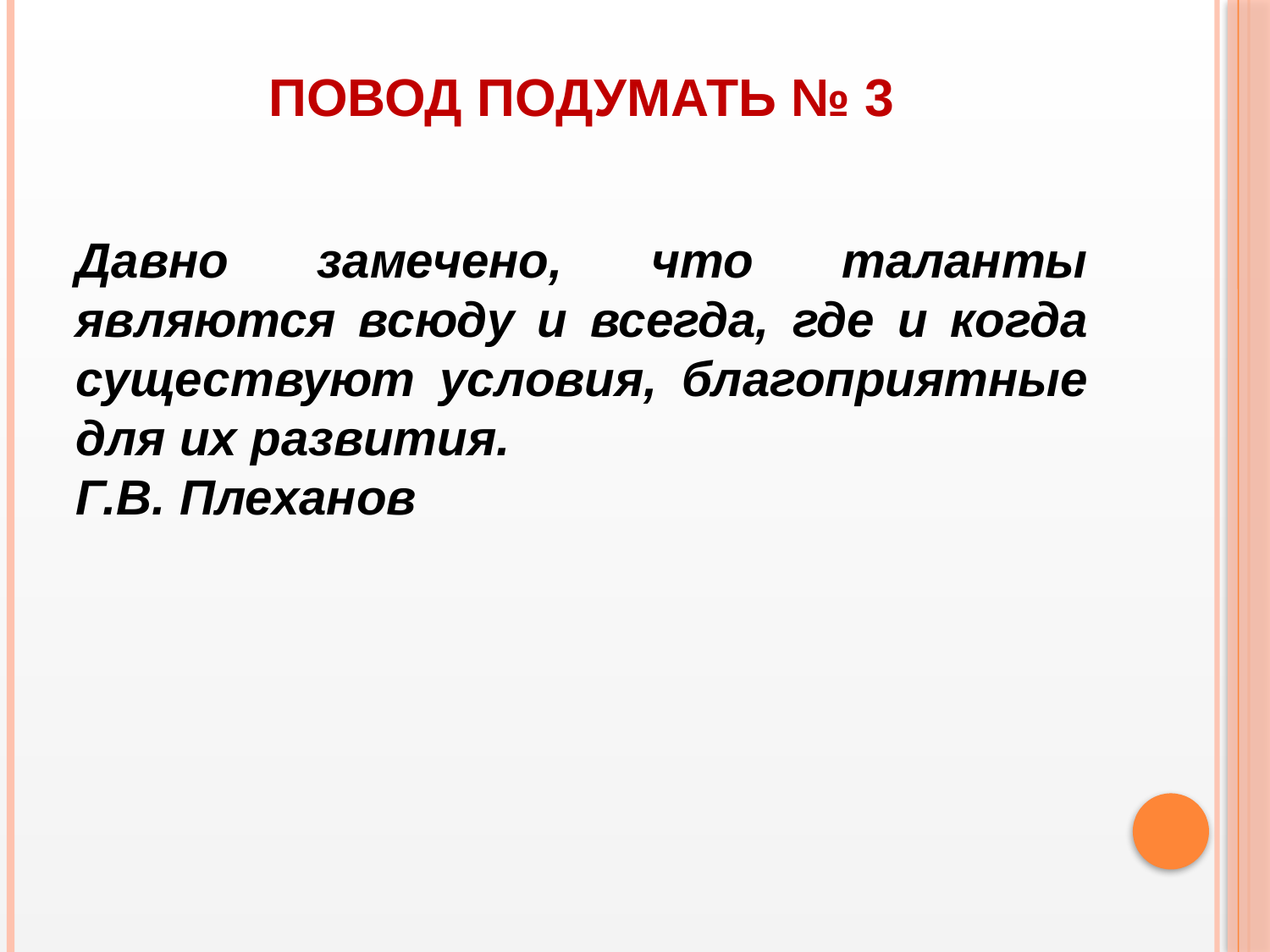

# Повод подумать № 3
Давно замечено, что таланты являются всюду и всегда, где и когда существуют условия, благоприятные для их развития.
Г.В. Плеханов